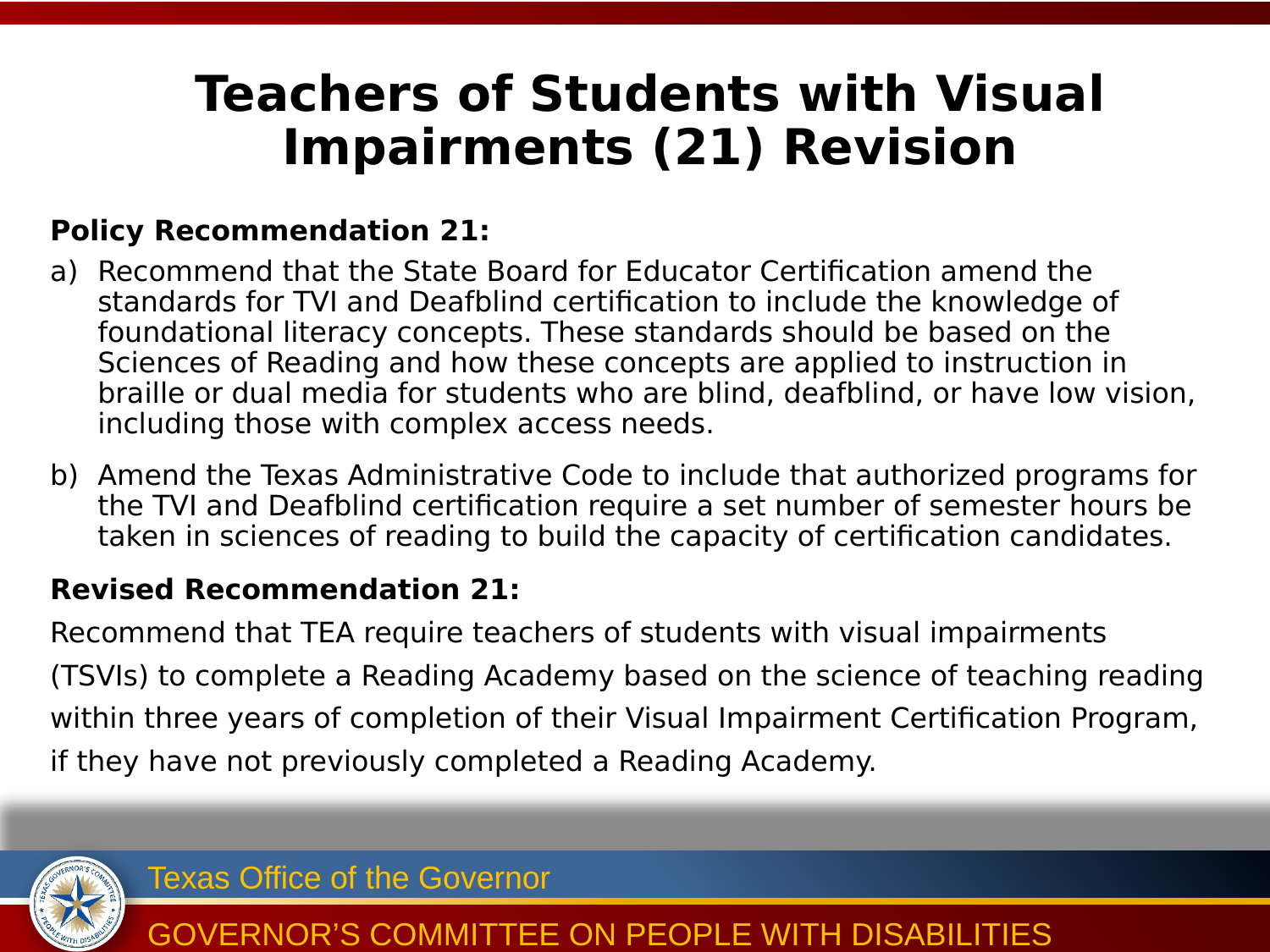

# Teachers of Students with Visual Impairments (21) Revision
Policy Recommendation 21:
Recommend that the State Board for Educator Certification amend the standards for TVI and Deafblind certification to include the knowledge of foundational literacy concepts. These standards should be based on the Sciences of Reading and how these concepts are applied to instruction in braille or dual media for students who are blind, deafblind, or have low vision, including those with complex access needs.
Amend the Texas Administrative Code to include that authorized programs for the TVI and Deafblind certification require a set number of semester hours be taken in sciences of reading to build the capacity of certification candidates.
Revised Recommendation 21:
Recommend that TEA require teachers of students with visual impairments (TSVIs) to complete a Reading Academy based on the science of teaching reading within three years of completion of their Visual Impairment Certification Program, if they have not previously completed a Reading Academy.